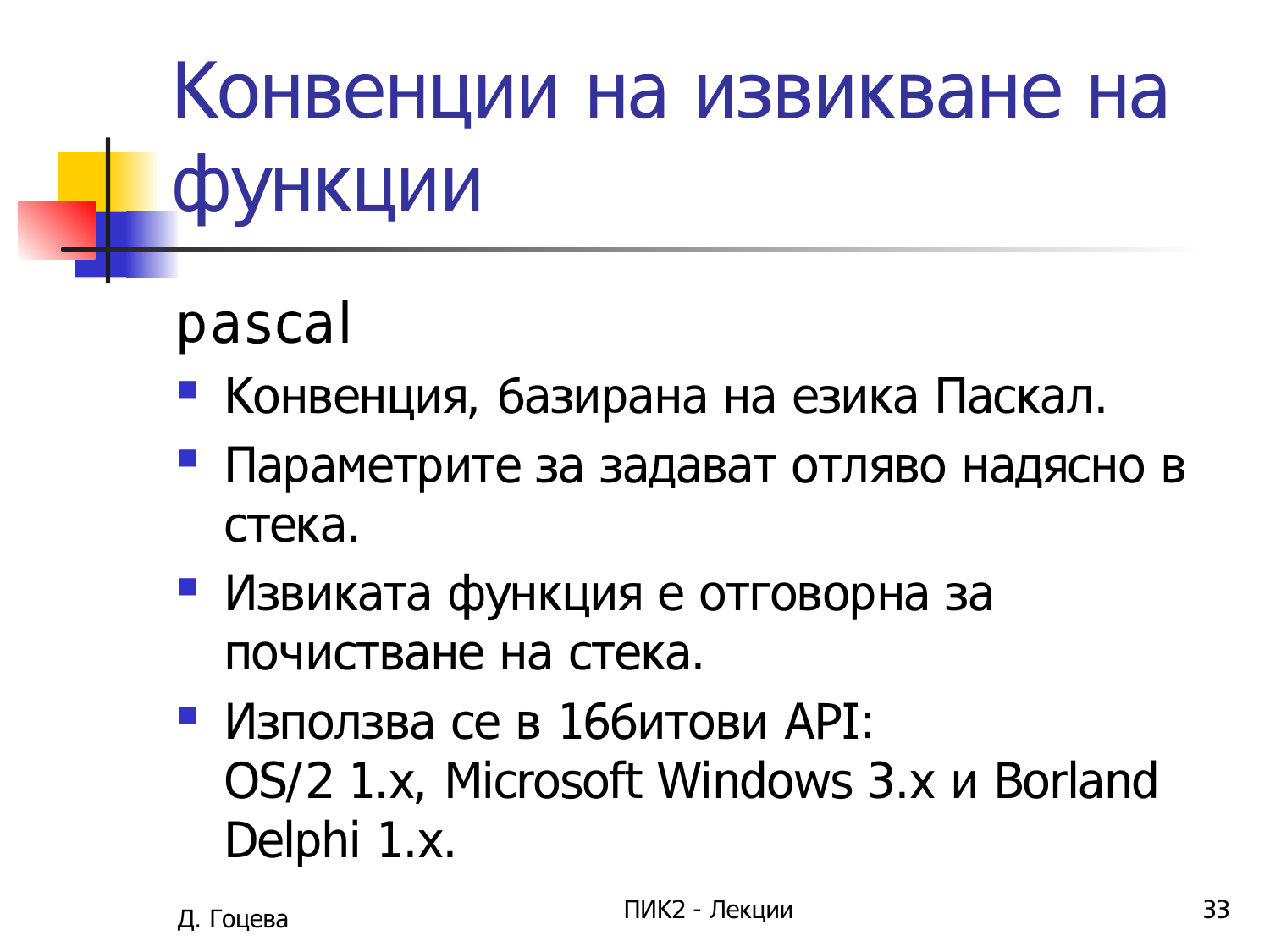

# Конвенции на извикване на функции
pascal
Конвенция, базирана на езика Паскал.
Параметрите за задават отляво надясно в стека.
Извиката функция е отговорна за почистване на стека.
Използва се в 16битови API: OS/2 1.x, Microsoft Windows 3.x и Borland Delphi 1.x.
ПИК2 - Лекции
33
Д. Гоцева